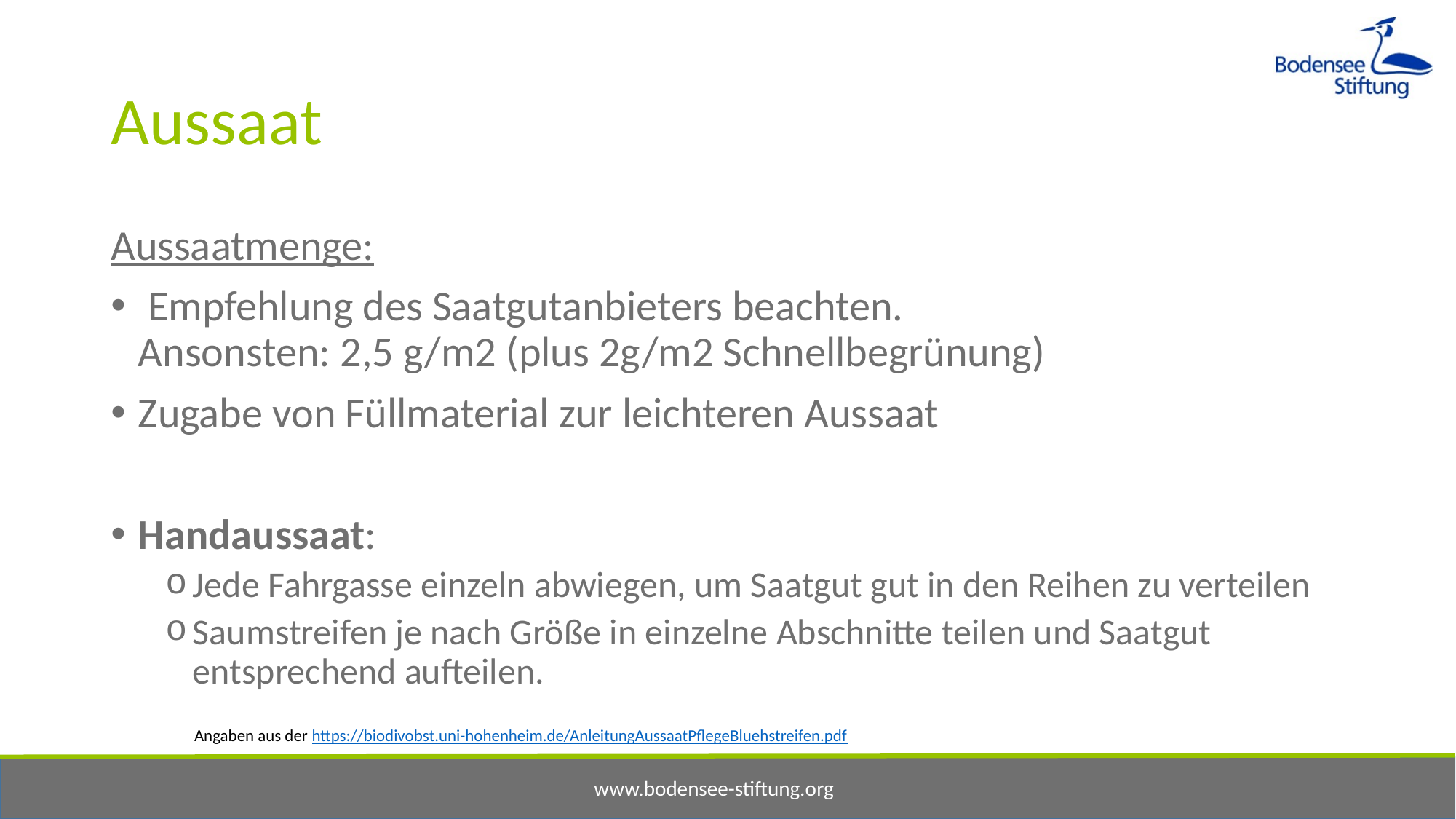

# Aussaat
Aussaatmenge:
 Empfehlung des Saatgutanbieters beachten.
Ansonsten: 2,5 g/m2 (plus 2g/m2 Schnellbegrünung)
Zugabe von Füllmaterial zur leichteren Aussaat

Handaussaat:
Jede Fahrgasse einzeln abwiegen, um Saatgut gut in den Reihen zu verteilen
Saumstreifen je nach Größe in einzelne Abschnitte teilen und Saatgut entsprechend aufteilen.

Angaben aus der https://biodivobst.uni-hohenheim.de/AnleitungAussaatPflegeBluehstreifen.pdf